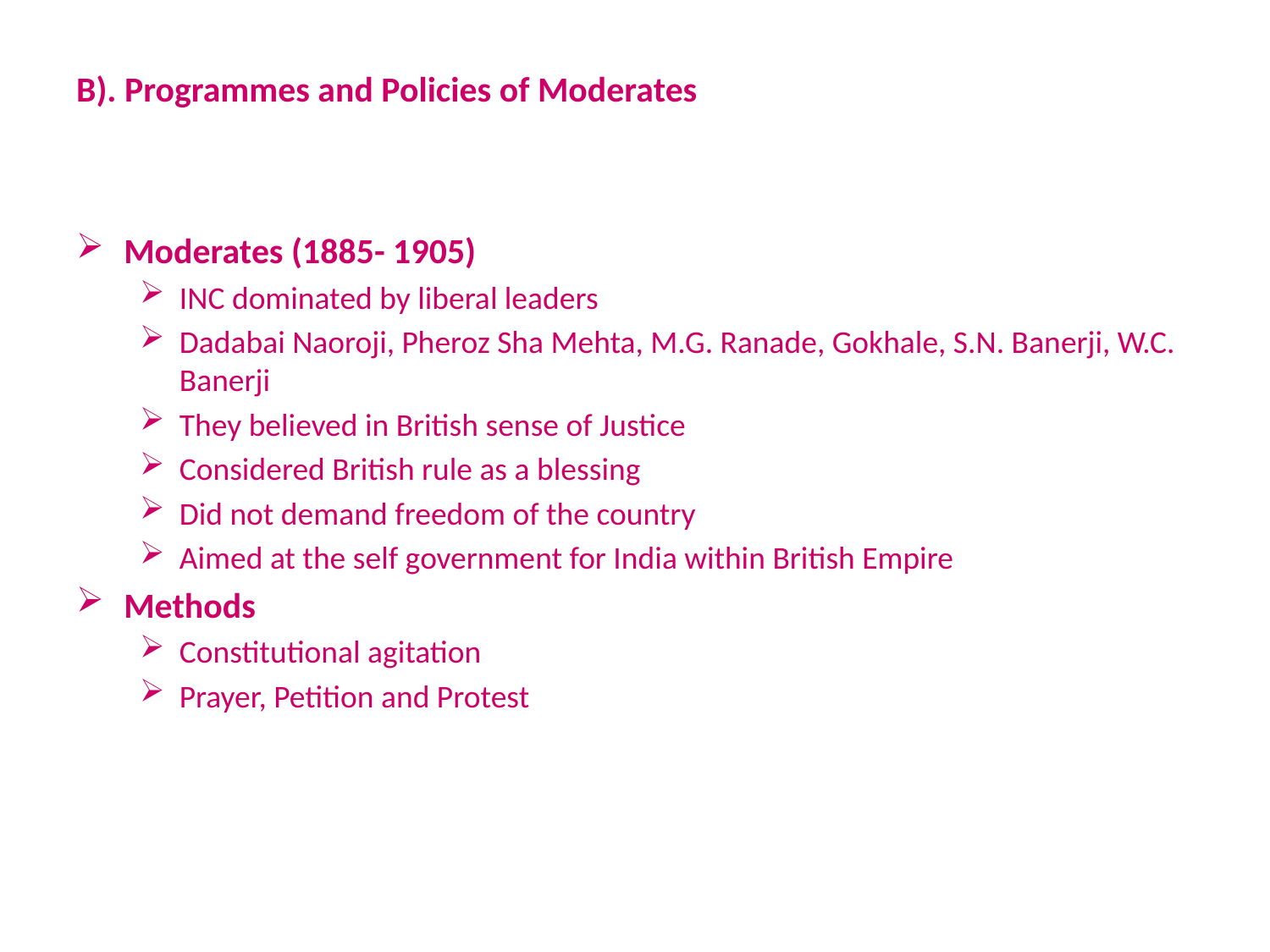

# B). Programmes and Policies of Moderates
Moderates (1885- 1905)
INC dominated by liberal leaders
Dadabai Naoroji, Pheroz Sha Mehta, M.G. Ranade, Gokhale, S.N. Banerji, W.C. Banerji
They believed in British sense of Justice
Considered British rule as a blessing
Did not demand freedom of the country
Aimed at the self government for India within British Empire
Methods
Constitutional agitation
Prayer, Petition and Protest